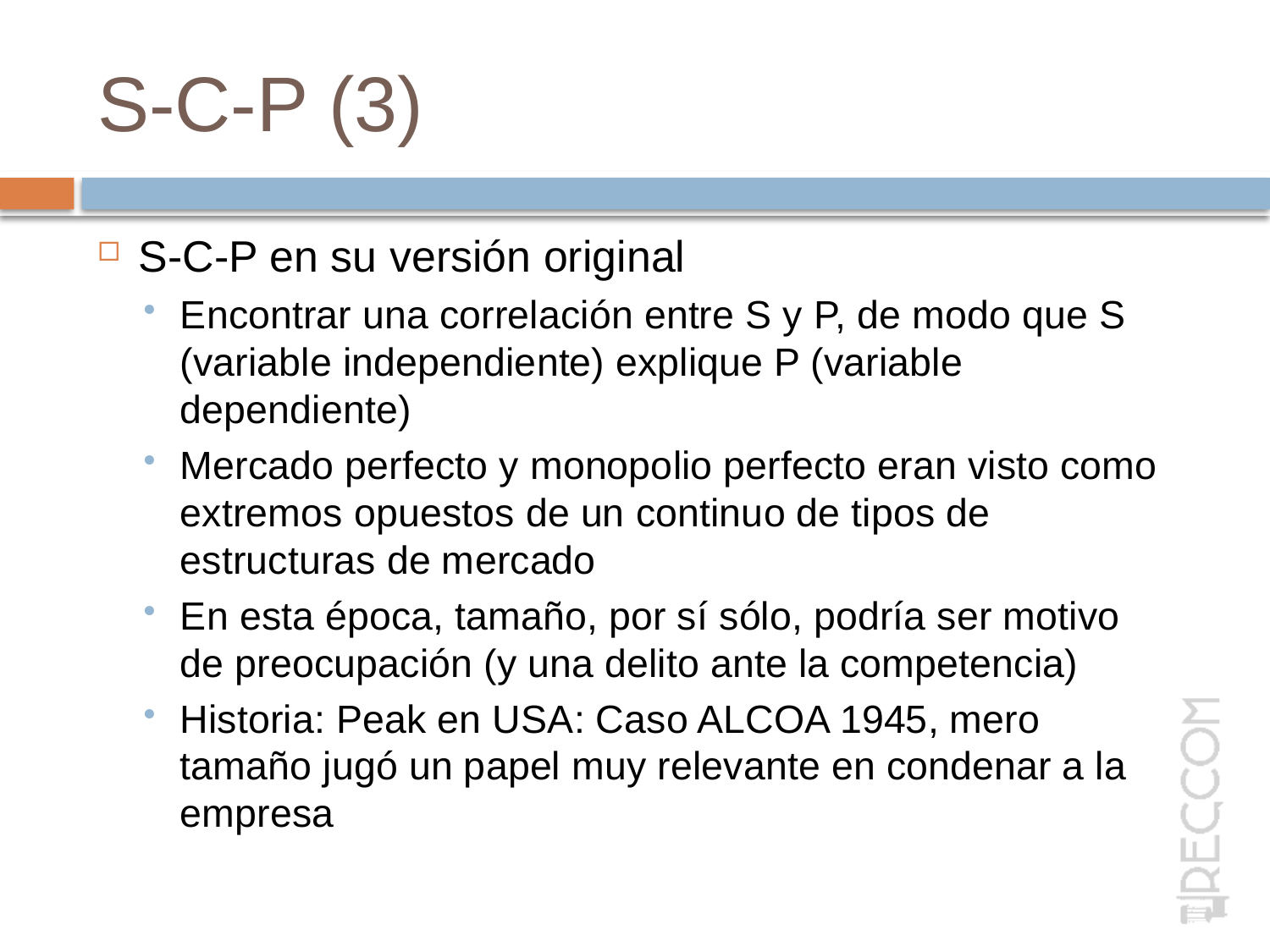

# S-C-P (3)
S-C-P en su versión original
Encontrar una correlación entre S y P, de modo que S (variable independiente) explique P (variable dependiente)
Mercado perfecto y monopolio perfecto eran visto como extremos opuestos de un continuo de tipos de estructuras de mercado
En esta época, tamaño, por sí sólo, podría ser motivo de preocupación (y una delito ante la competencia)
Historia: Peak en USA: Caso ALCOA 1945, mero tamaño jugó un papel muy relevante en condenar a la empresa